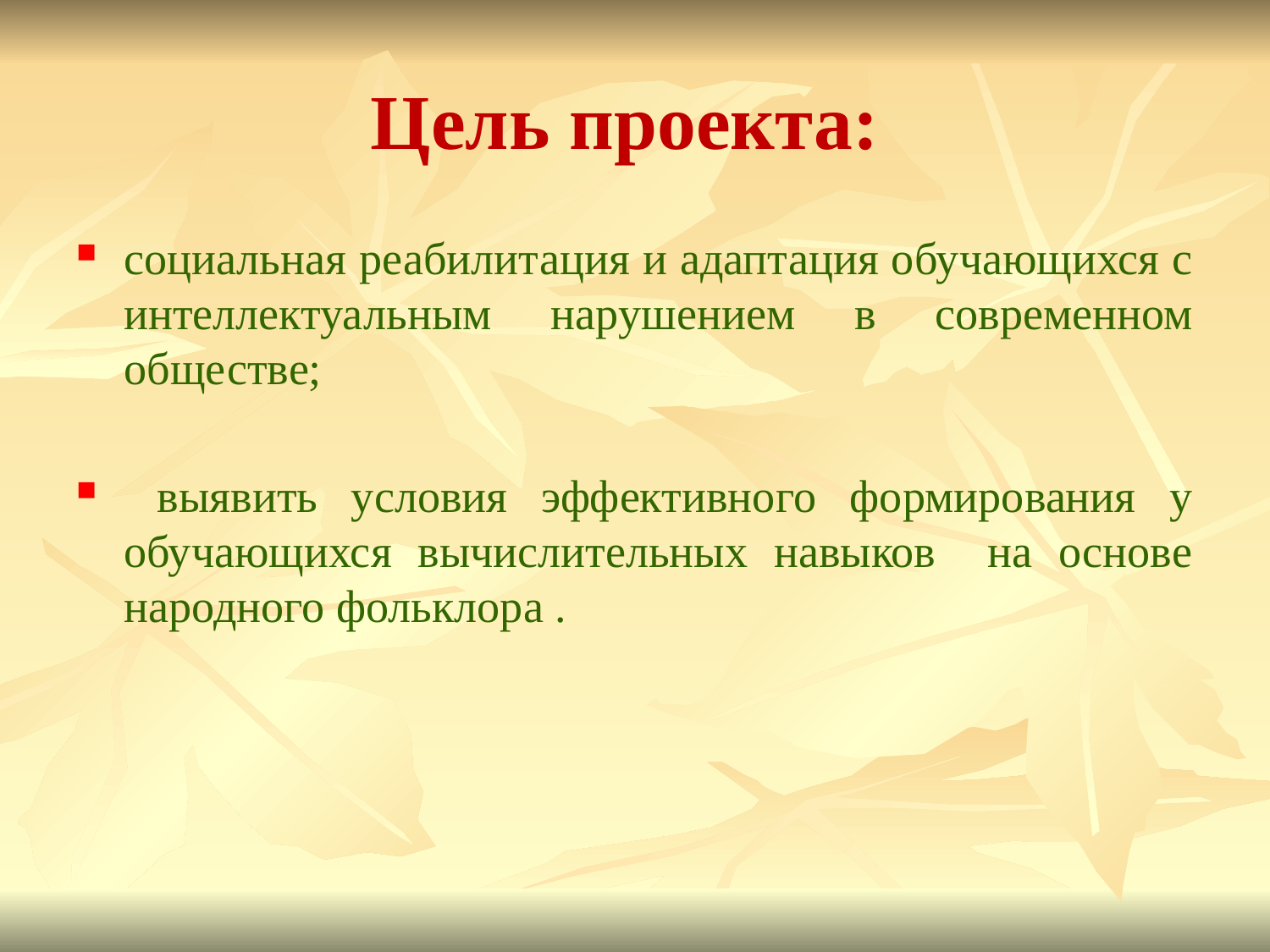

# Цель проекта:
социальная реабилитация и адаптация обучающихся с интеллектуальным нарушением в современном обществе;

 выявить условия эффективного формирования у обучающихся вычислительных навыков  на основе народного фольклора .